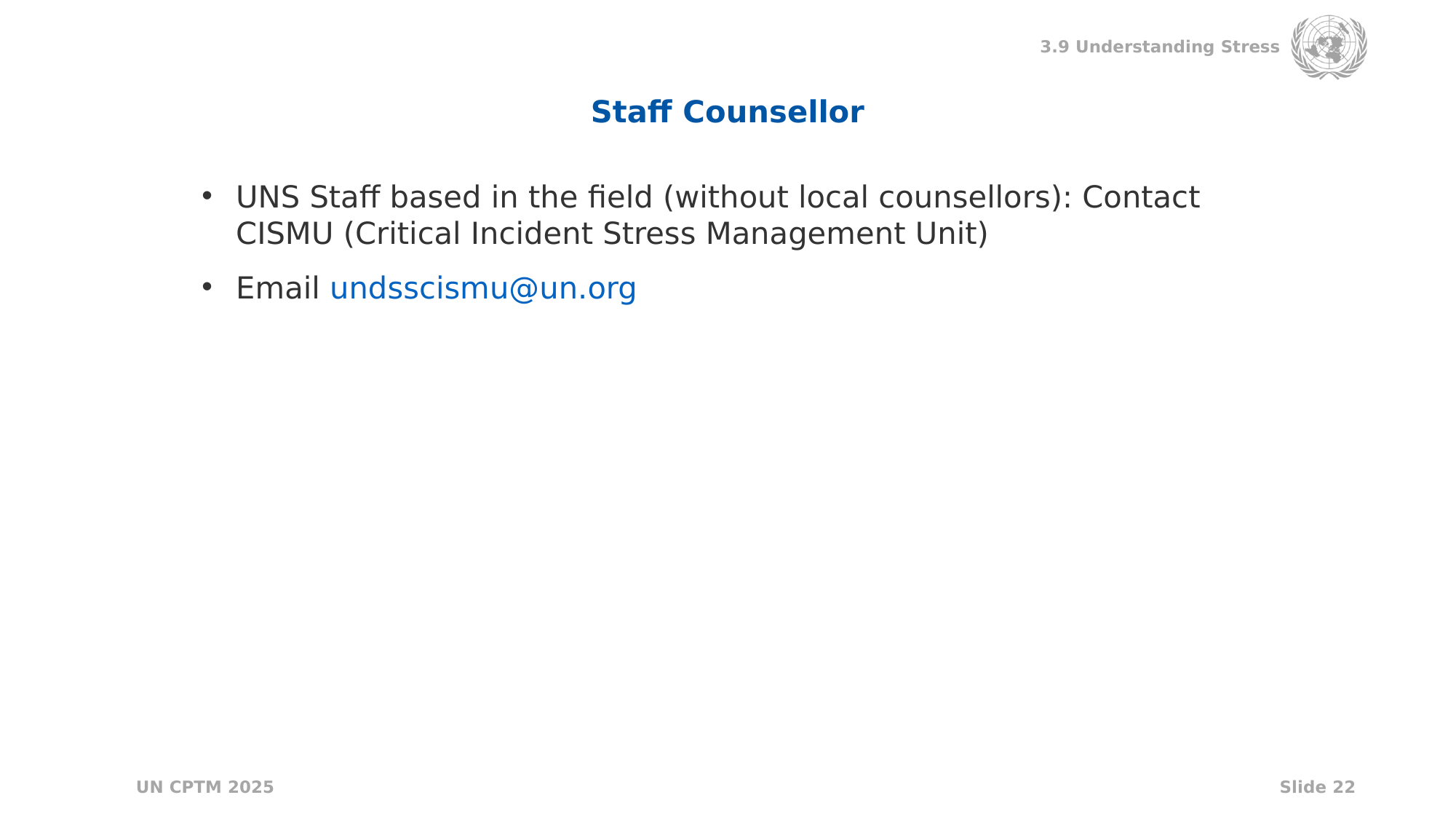

Staff Counsellor
UNS Staff based in the field (without local counsellors): Contact CISMU (Critical Incident Stress Management Unit)
Email undsscismu@un.org